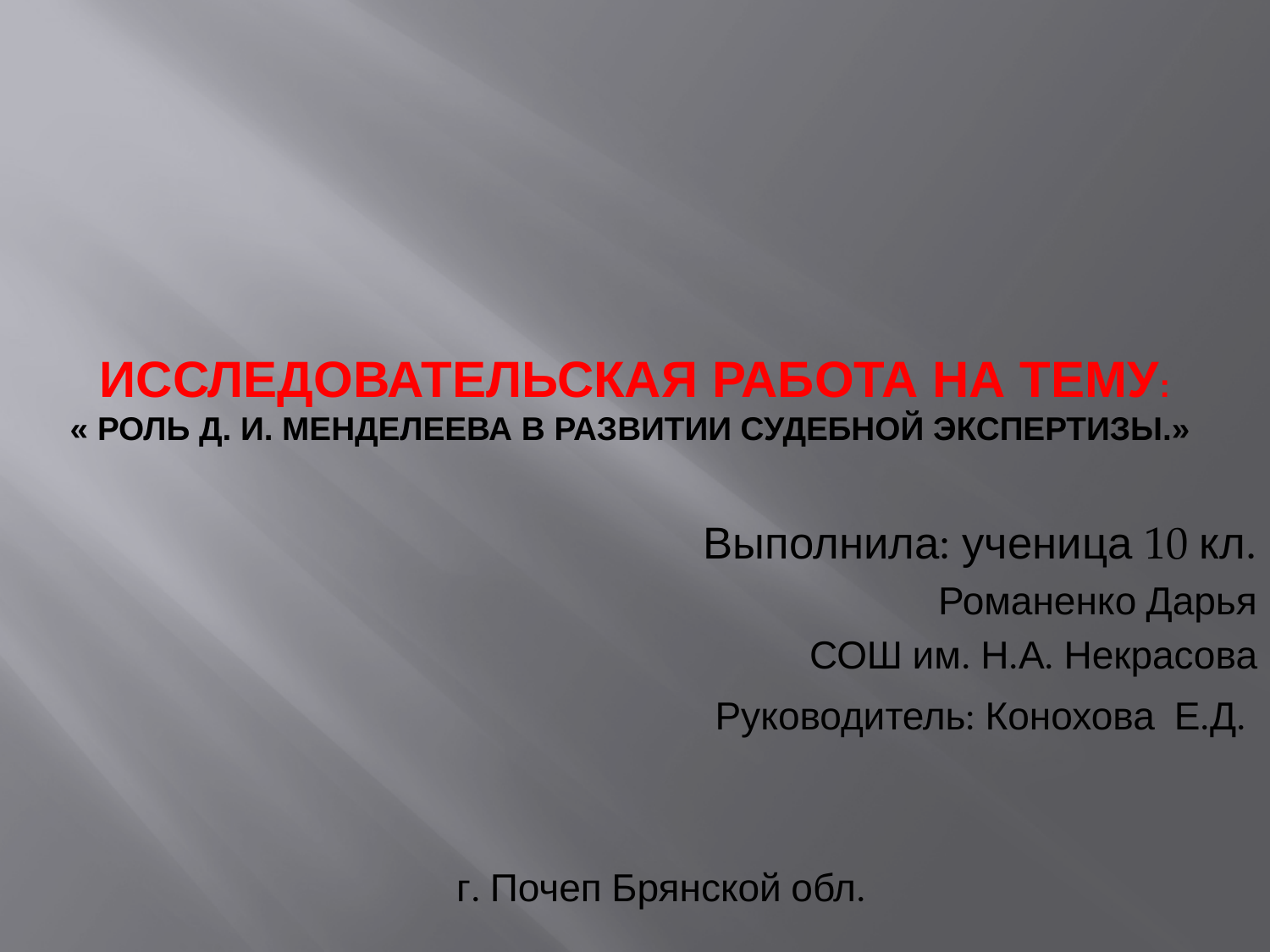

# Исследовательская работа на тему: « Роль Д. И. Менделеева в развитии судебной экспертизы.»

Выполнила: ученица 10 кл.
Романенко Дарья
СОШ им. Н.А. Некрасова
Руководитель: Конохова  Е.Д.

г. Почеп Брянской обл.